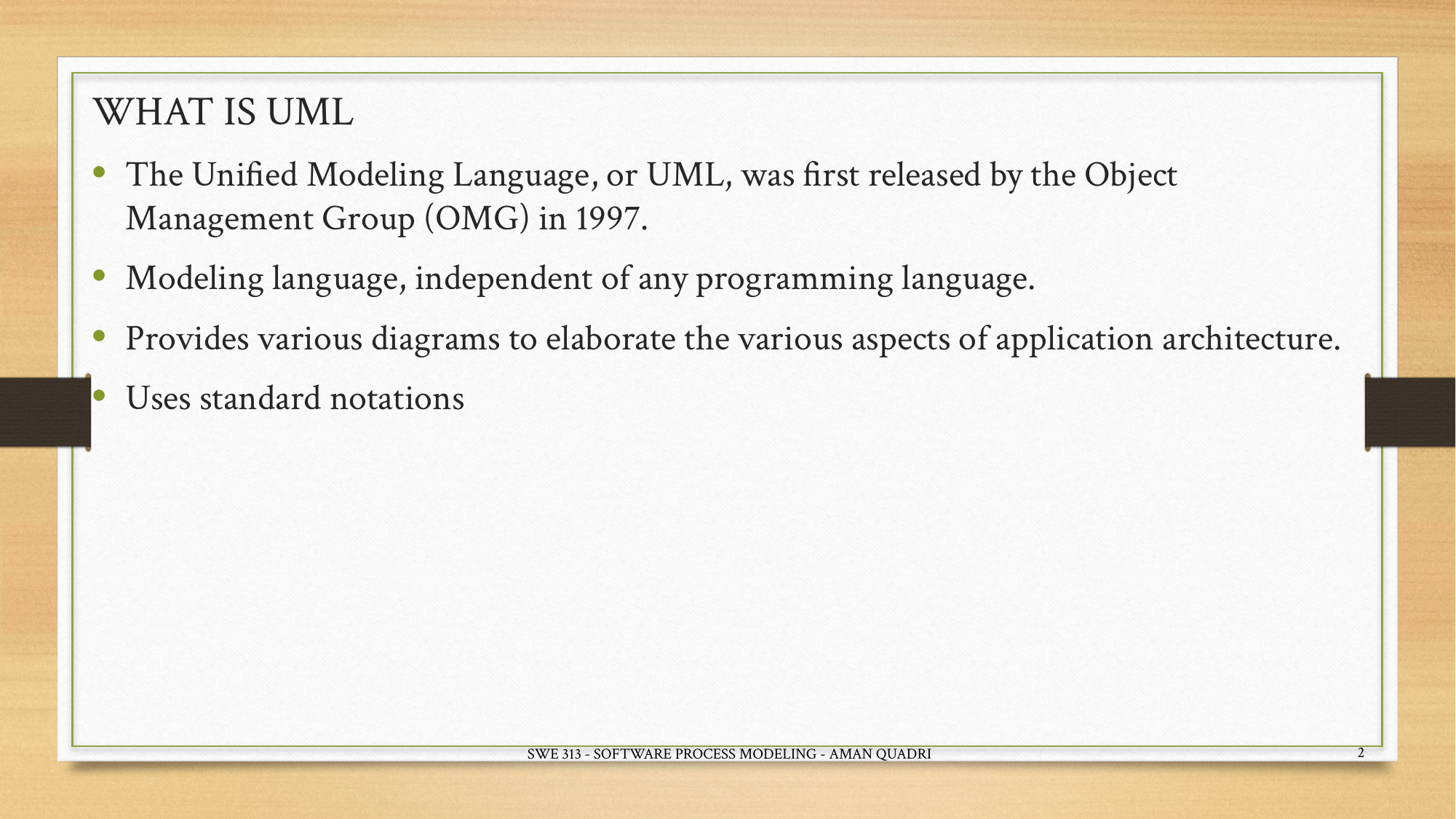

# WHAT IS UML
The Unified Modeling Language, or UML, was first released by the Object Management Group (OMG) in 1997.
Modeling language, independent of any programming language.
Provides various diagrams to elaborate the various aspects of application architecture.
Uses standard notations
2
SWE 313 - SOFTWARE PROCESS MODELING - AMAN QUADRI